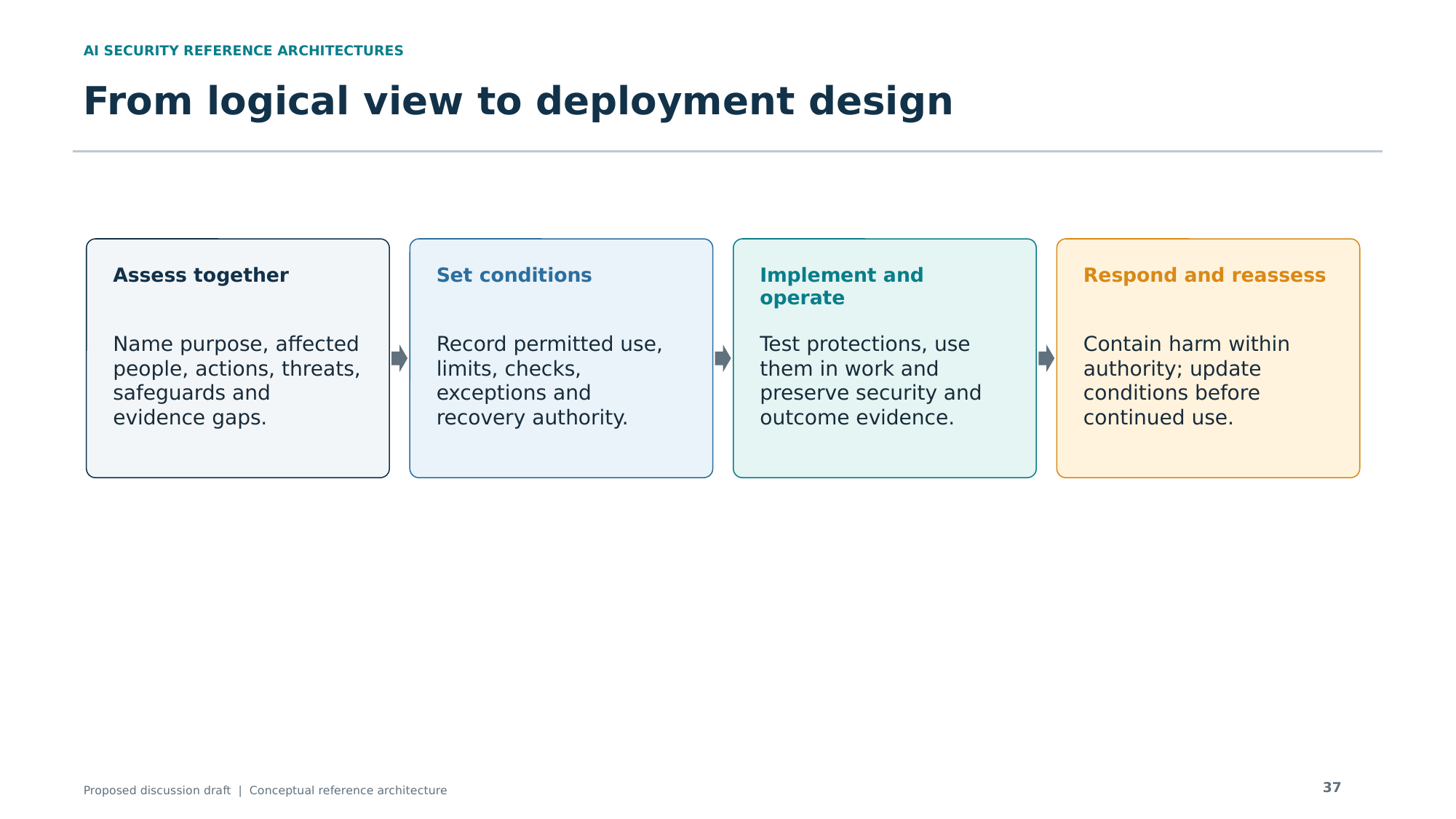

AI SECURITY REFERENCE ARCHITECTURES
From logical view to deployment design

Assess together
Set conditions
Implement and operate
Respond and reassess
Name purpose, affected people, actions, threats, safeguards and evidence gaps.
Record permitted use, limits, checks, exceptions and recovery authority.
Test protections, use them in work and preserve security and outcome evidence.
Contain harm within authority; update conditions before continued use.

37
Proposed discussion draft  |  Conceptual reference architecture